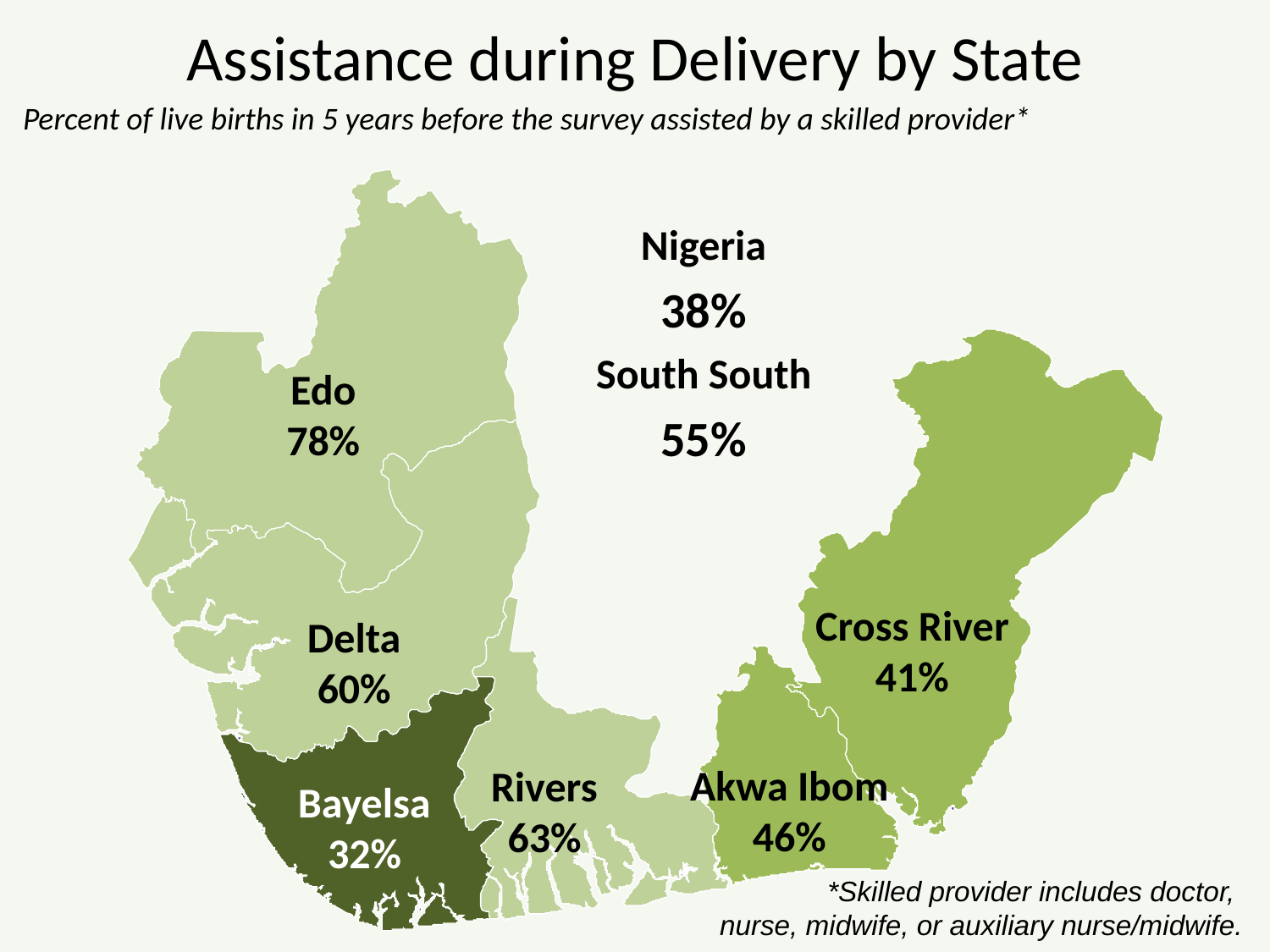

# Assistance during Delivery by State

Percent of live births in 5 years before the survey assisted by a skilled provider*

Nigeria
38%
South South
55%
Edo
78%
Cross River
41%
Delta
60%
Akwa Ibom
46%
Rivers
63%
Bayelsa
32%
*Skilled provider includes doctor,
nurse, midwife, or auxiliary nurse/midwife.